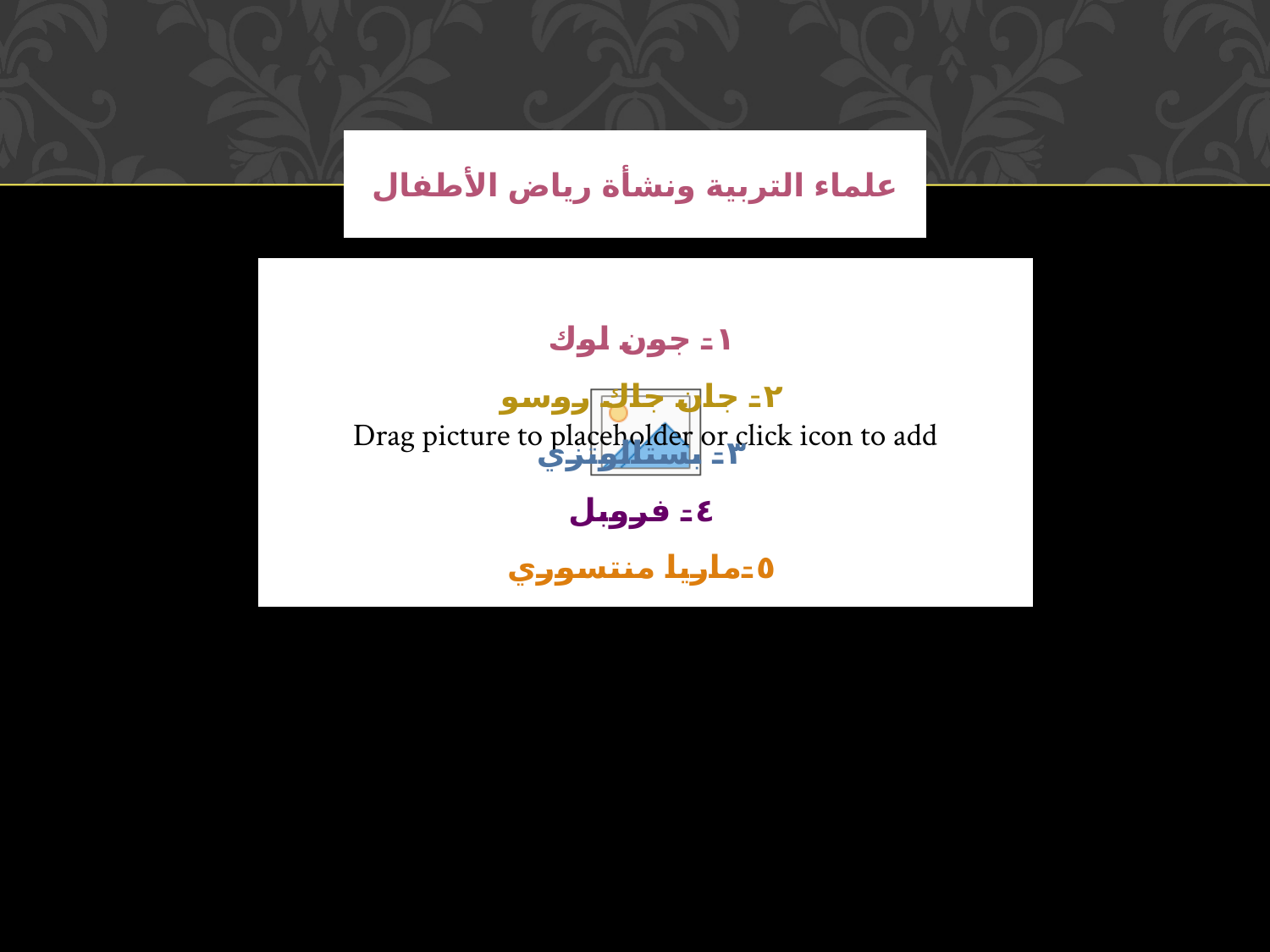

# علماء التربية ونشأة رياض الأطفال

١- جون لوك
٢- جان جاك روسو
٣- بستالوتزي
٤- فروبل
٥-ماريا منتسوري